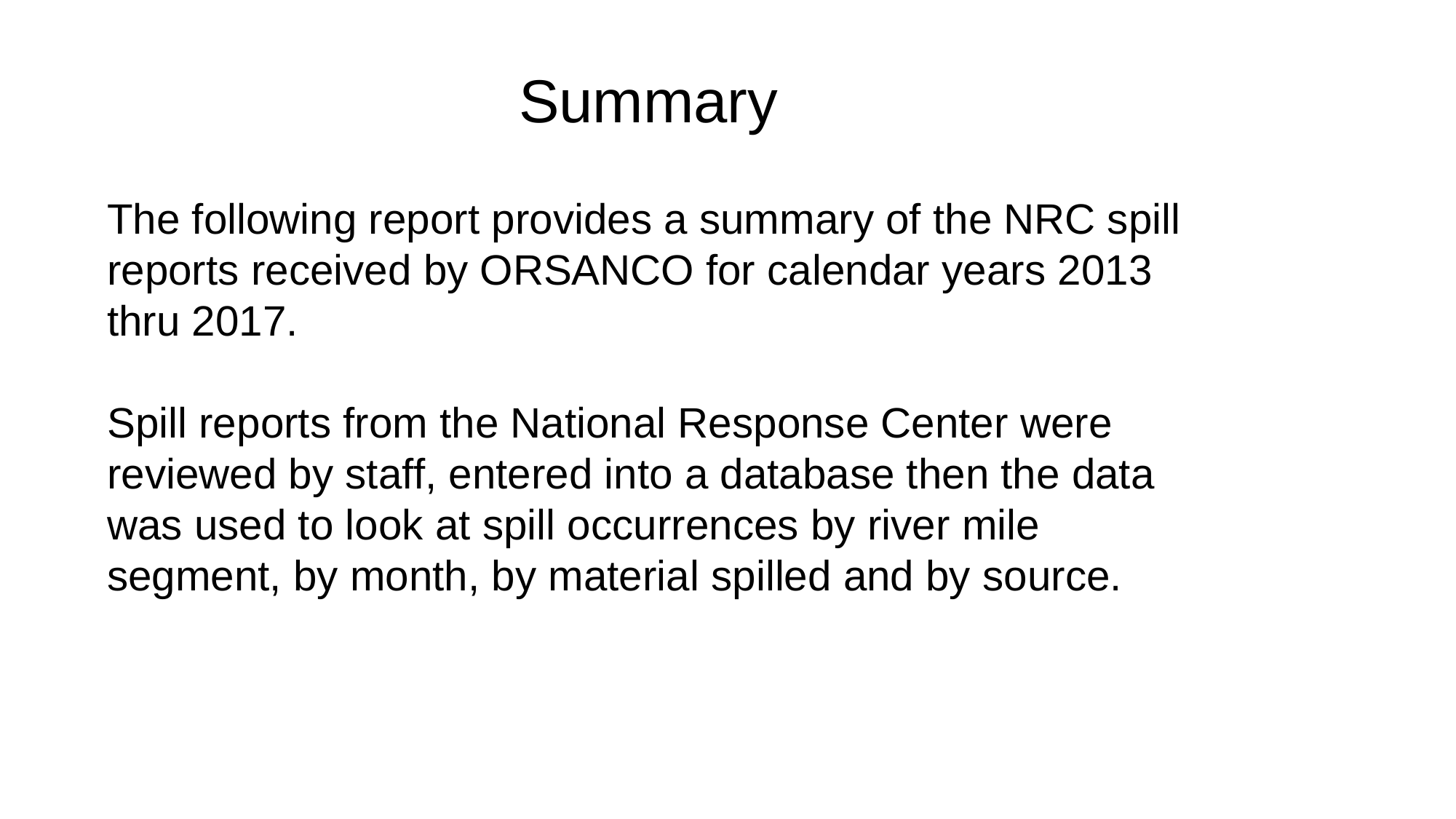

Summary
The following report provides a summary of the NRC spill reports received by ORSANCO for calendar years 2013 thru 2017.

Spill reports from the National Response Center were reviewed by staff, entered into a database then the data was used to look at spill occurrences by river mile segment, by month, by material spilled and by source.